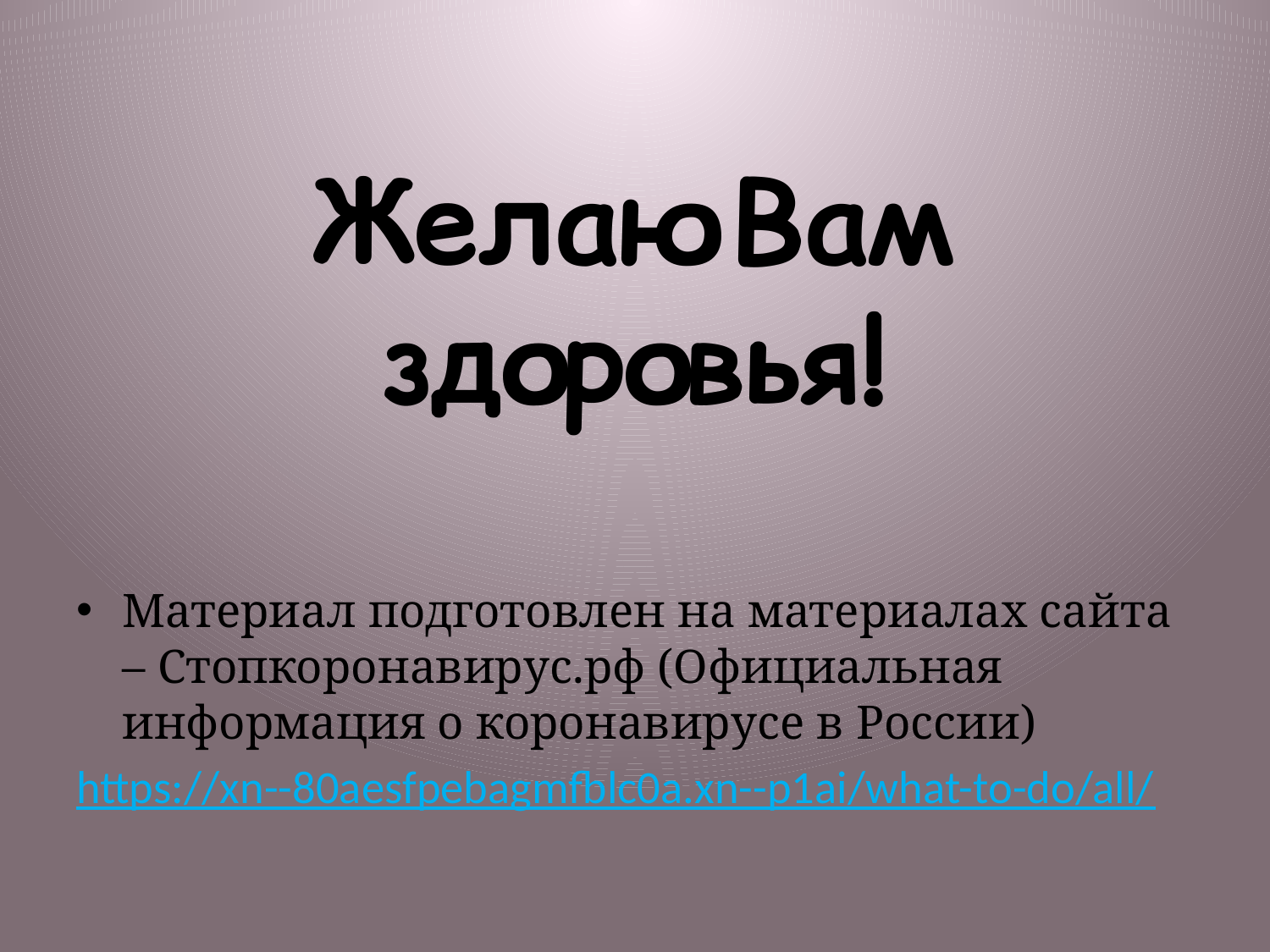

# Желаю Вам здоровья!
Материал подготовлен на материалах сайта – Стопкоронавирус.рф (Официальная информация о коронавирусе в России)
https://xn--80aesfpebagmfblc0a.xn--p1ai/what-to-do/all/